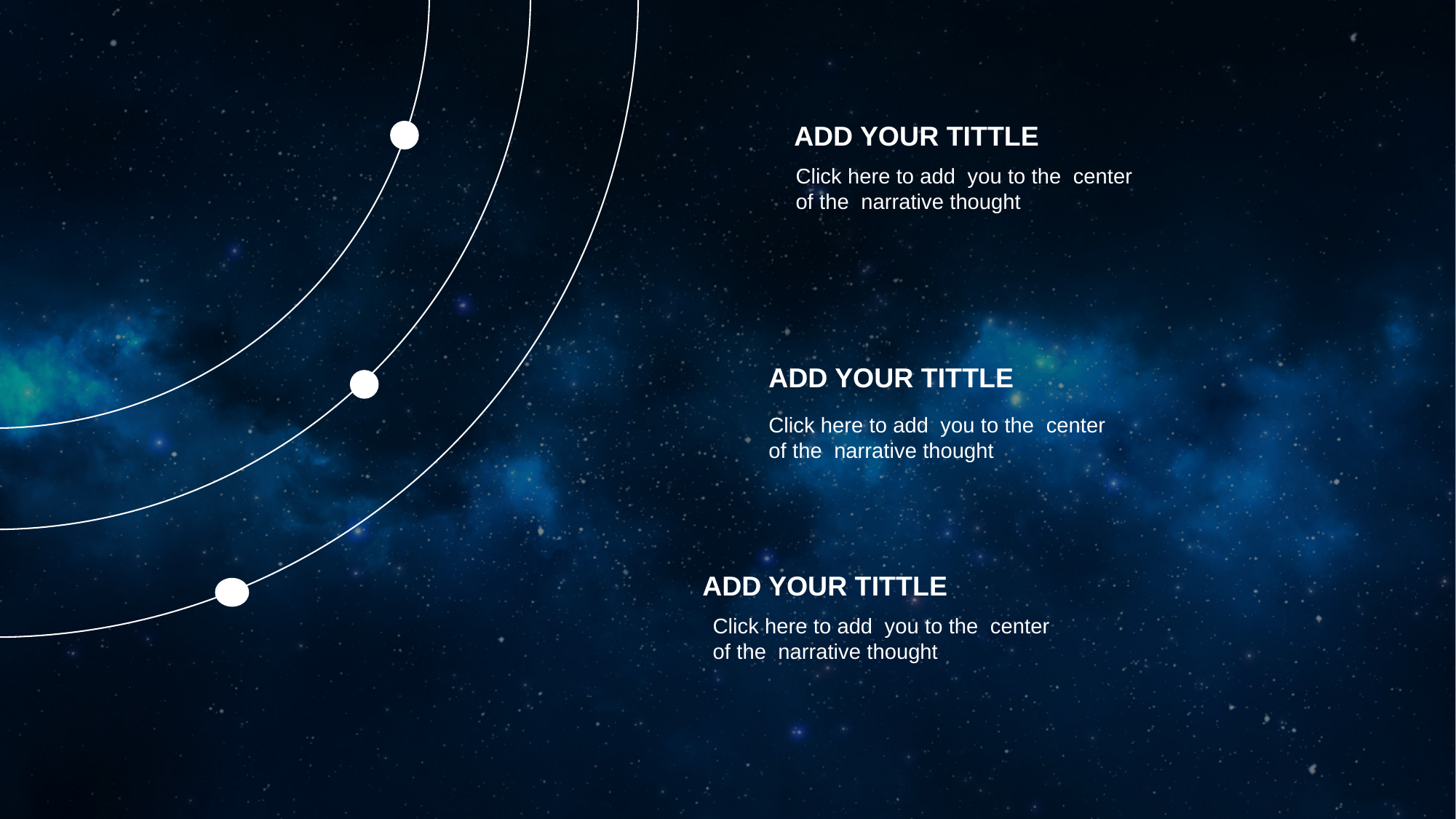

ADD YOUR TITTLE

Click here to add  you to the  center
of the  narrative thought
ADD YOUR TITTLE

Click here to add  you to the  center
of the  narrative thought
ADD YOUR TITTLE

Click here to add  you to the  center
of the  narrative thought